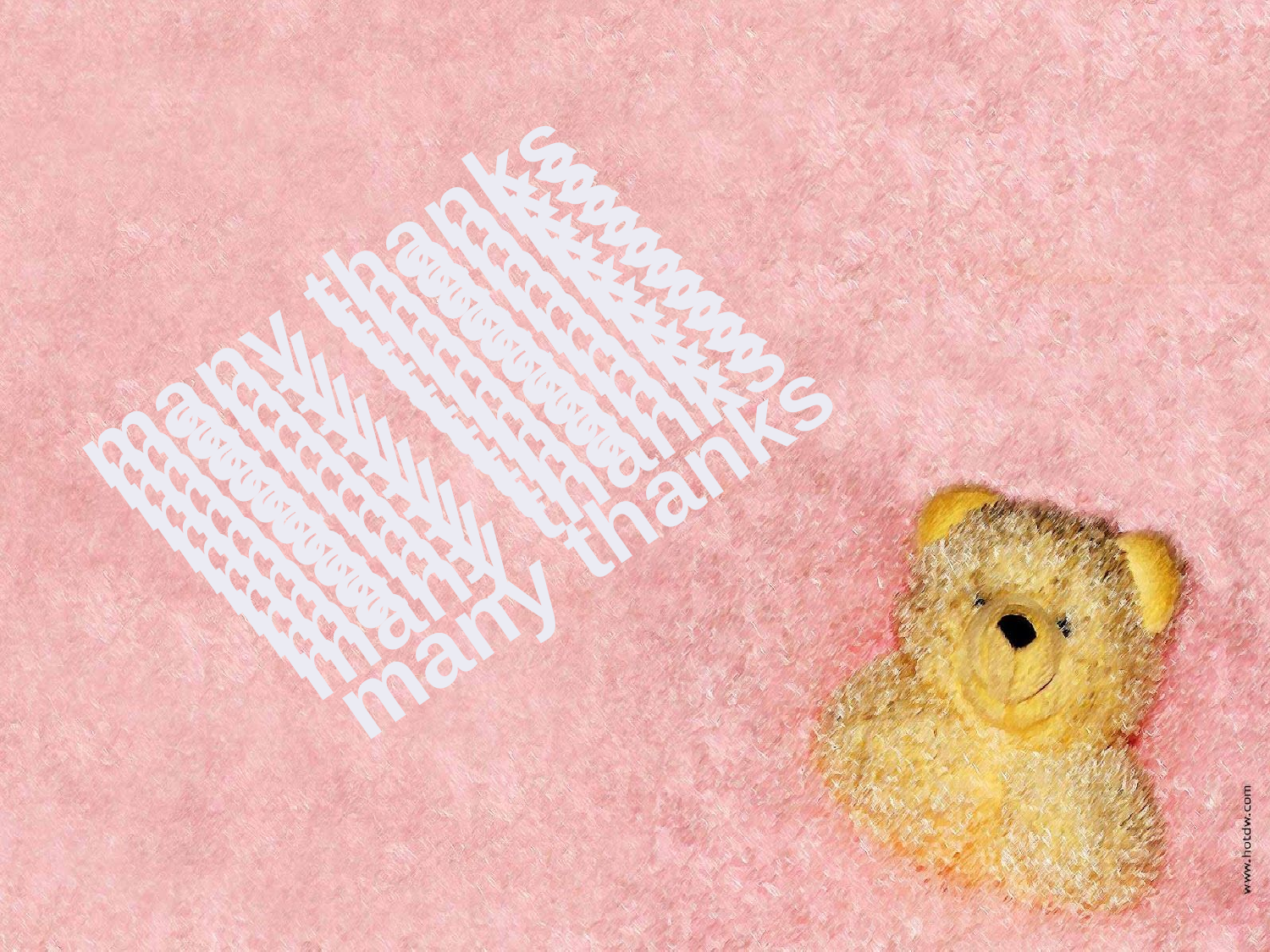

many thanks
many thanks
many thanks
many thanks
many thanks
many thanks
many thanks
many thanks
many thanks
many thanks
many thanks
many thanks